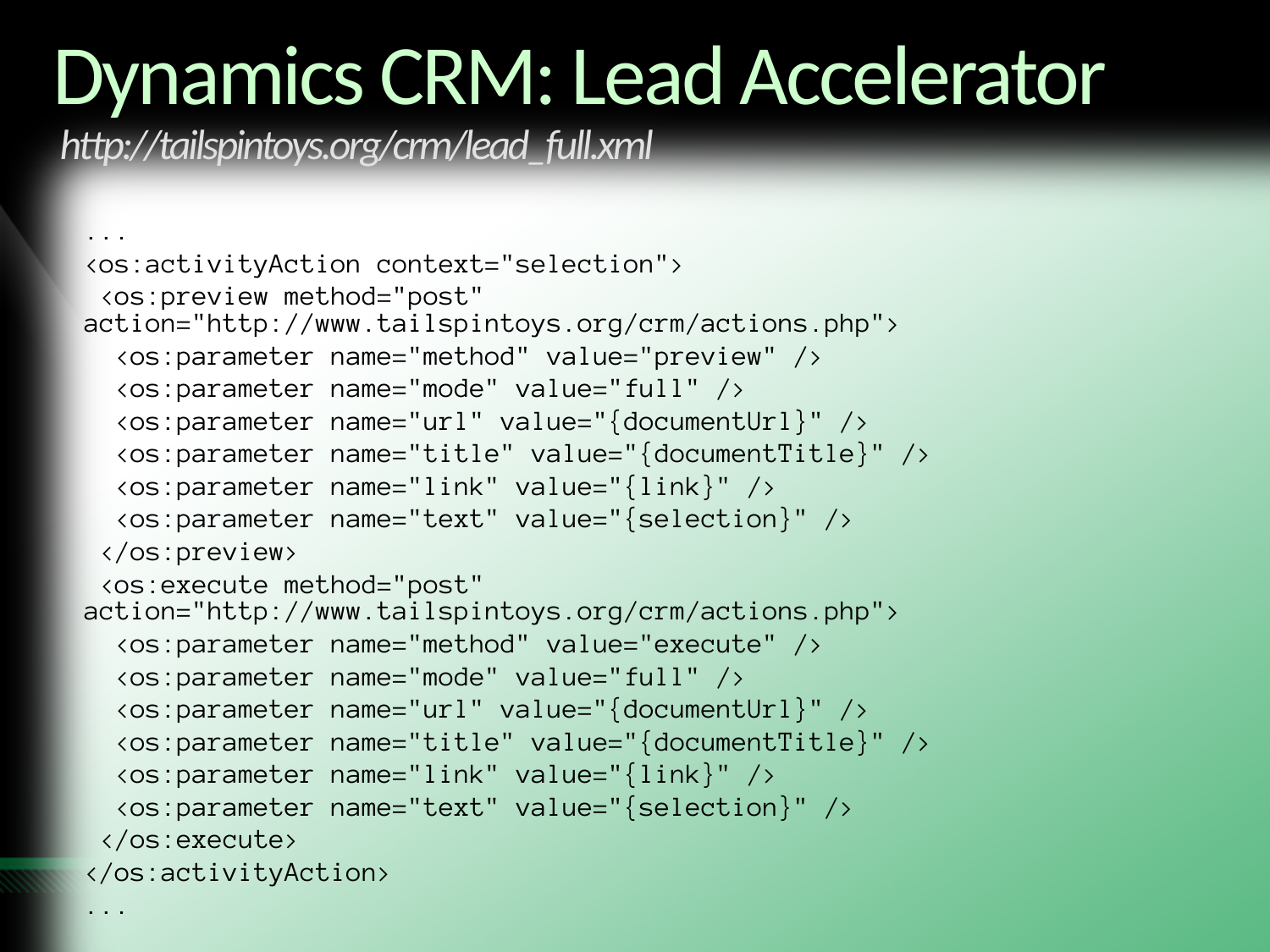

# Dynamics CRM: Lead Accelerator http://tailspintoys.org/crm/lead_full.xml
...
<os:activityAction context="selection">
 <os:preview method="post" action="http://www.tailspintoys.org/crm/actions.php">
  <os:parameter name="method" value="preview" />
  <os:parameter name="mode" value="full" />
  <os:parameter name="url" value="{documentUrl}" />
  <os:parameter name="title" value="{documentTitle}" />
  <os:parameter name="link" value="{link}" />
  <os:parameter name="text" value="{selection}" />
 </os:preview>
 <os:execute method="post" action="http://www.tailspintoys.org/crm/actions.php">
  <os:parameter name="method" value="execute" />
  <os:parameter name="mode" value="full" />
  <os:parameter name="url" value="{documentUrl}" />
  <os:parameter name="title" value="{documentTitle}" />
  <os:parameter name="link" value="{link}" />
  <os:parameter name="text" value="{selection}" />
 </os:execute>
</os:activityAction>
...